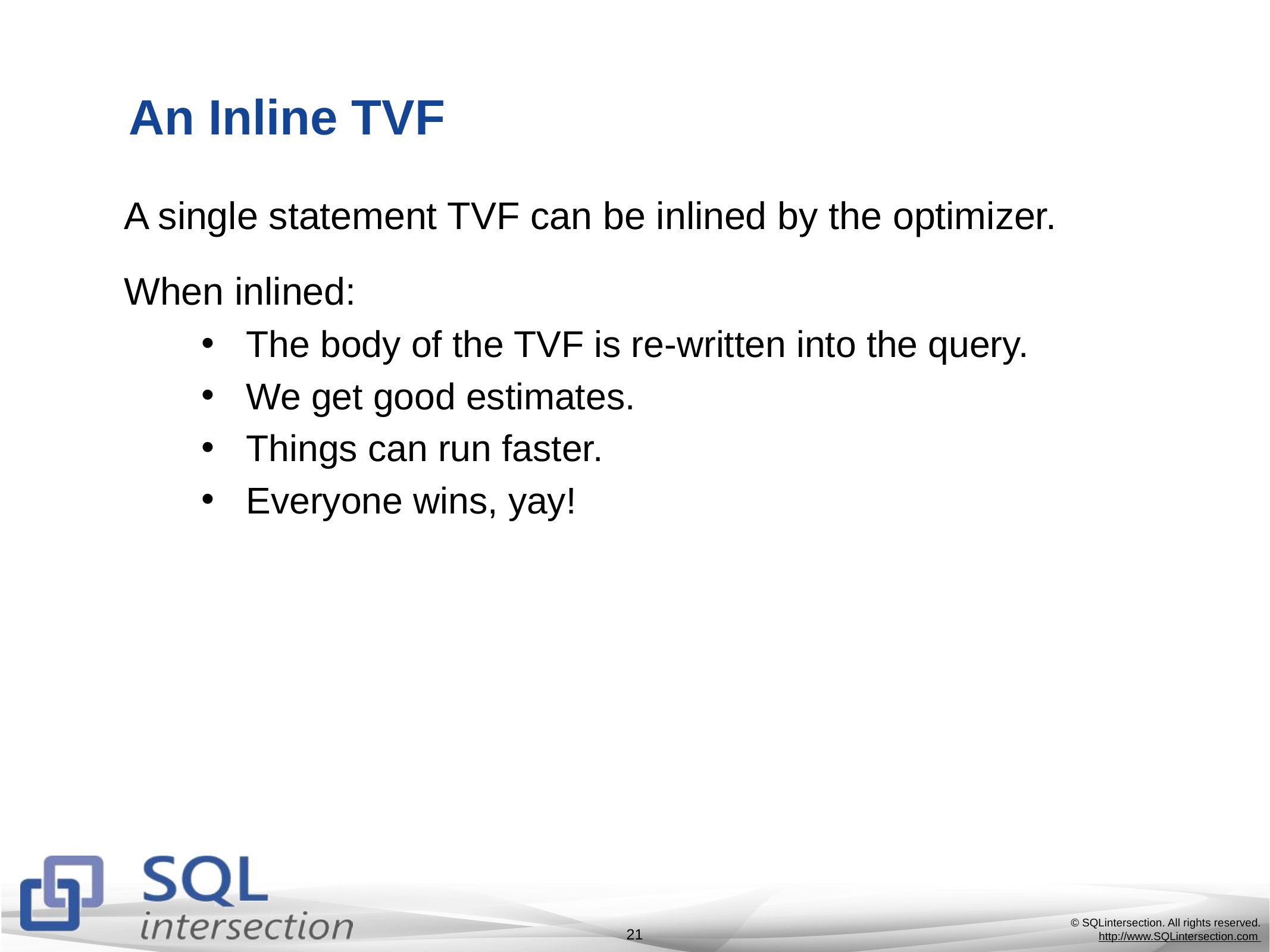

# An Inline TVF
A single statement TVF can be inlined by the optimizer.
When inlined:
The body of the TVF is re-written into the query.
We get good estimates.
Things can run faster.
Everyone wins, yay!